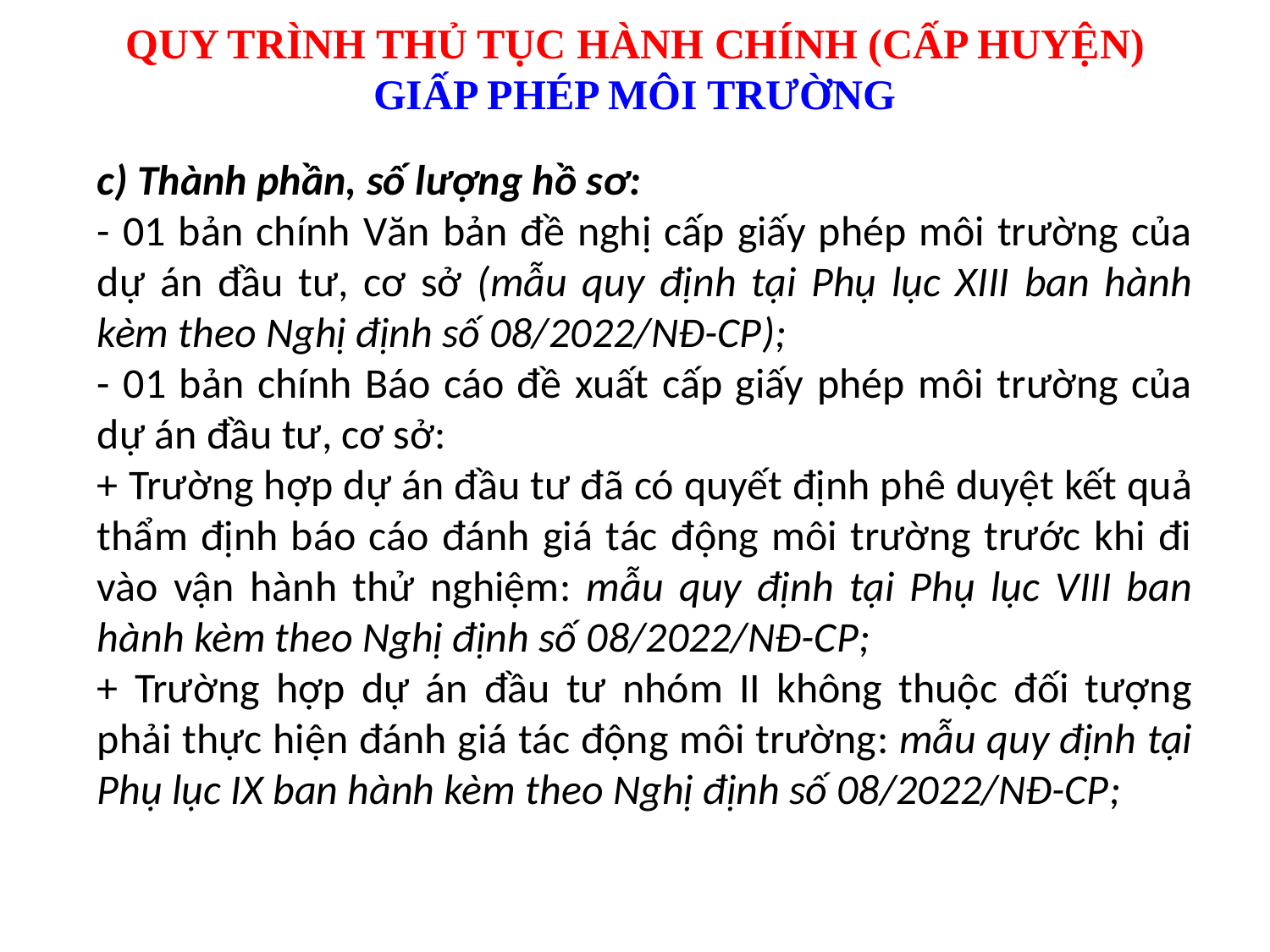

QUY TRÌNH THỦ TỤC HÀNH CHÍNH (CẤP HUYỆN)
GIẤP PHÉP MÔI TRƯỜNG
c) Thành phần, số lượng hồ sơ:
- 01 bản chính Văn bản đề nghị cấp giấy phép môi trường của dự án đầu tư, cơ sở (mẫu quy định tại Phụ lục XIII ban hành kèm theo Nghị định số 08/2022/NĐ-CP);
- 01 bản chính Báo cáo đề xuất cấp giấy phép môi trường của dự án đầu tư, cơ sở:
+ Trường hợp dự án đầu tư đã có quyết định phê duyệt kết quả thẩm định báo cáo đánh giá tác động môi trường trước khi đi vào vận hành thử nghiệm: mẫu quy định tại Phụ lục VIII ban hành kèm theo Nghị định số 08/2022/NĐ-CP;
+ Trường hợp dự án đầu tư nhóm II không thuộc đối tượng phải thực hiện đánh giá tác động môi trường: mẫu quy định tại Phụ lục IX ban hành kèm theo Nghị định số 08/2022/NĐ-CP;